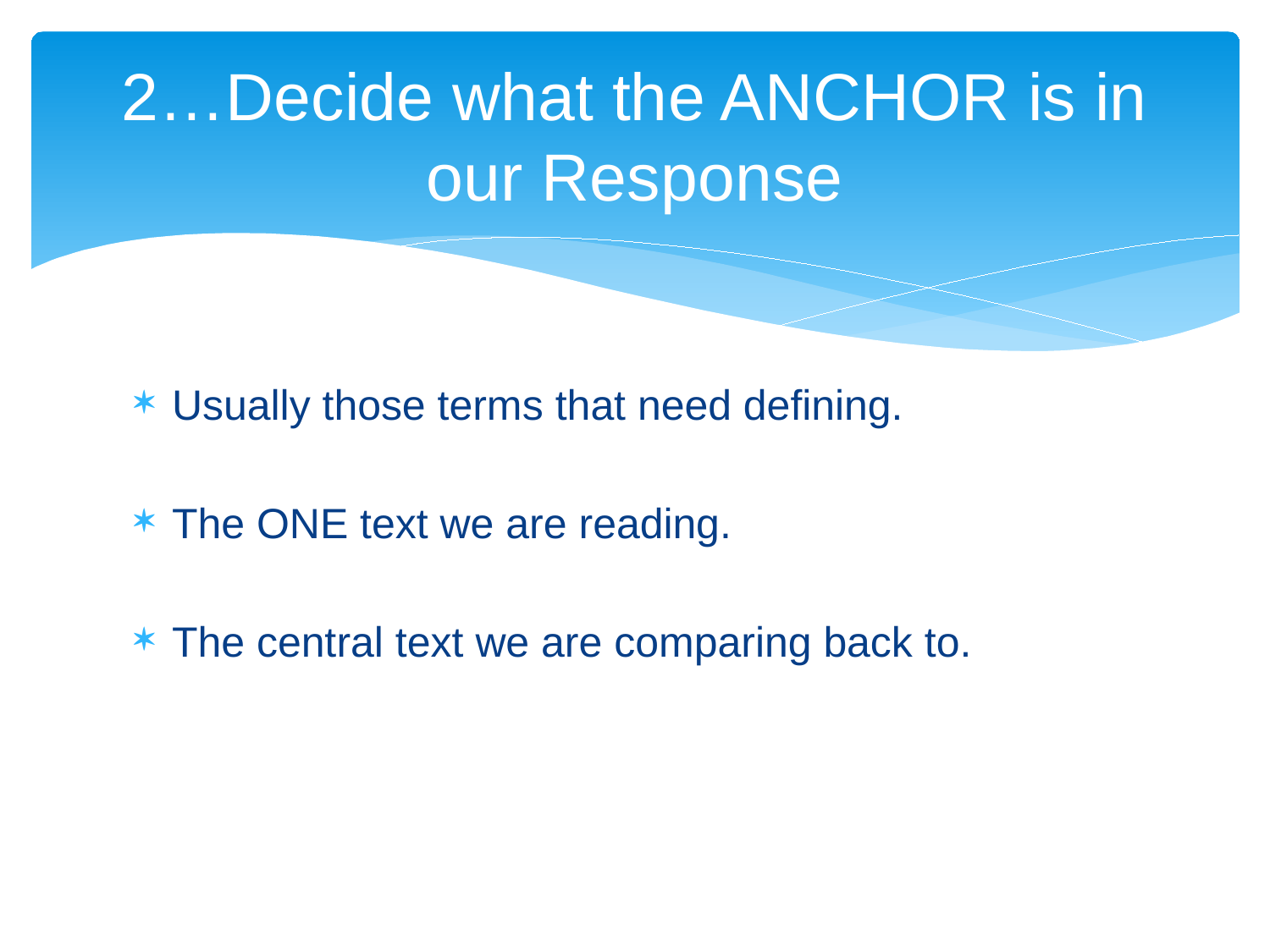

# 2…Decide what the ANCHOR is in our Response
Usually those terms that need defining.

The ONE text we are reading.

The central text we are comparing back to.